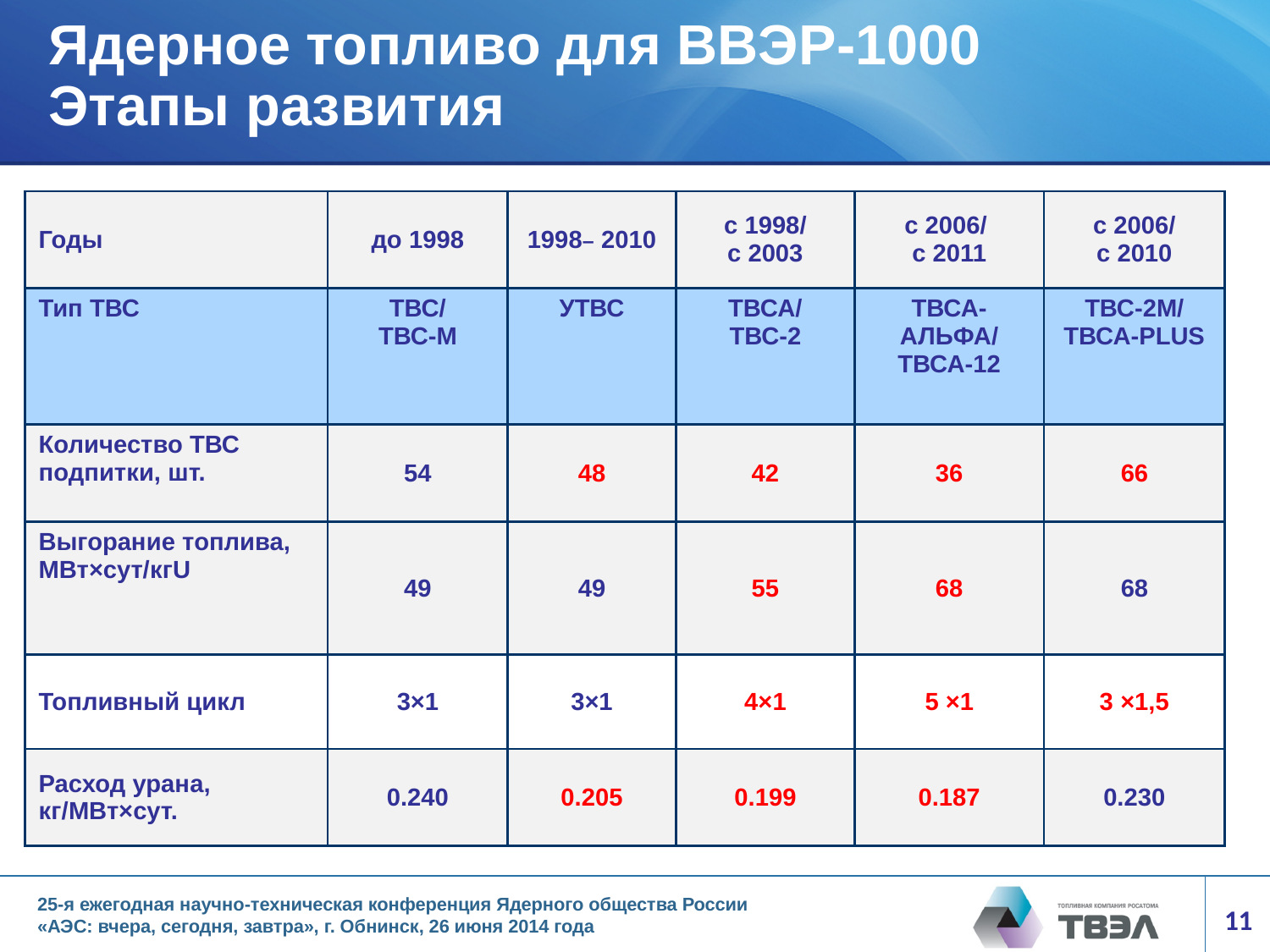

# Ядерное топливо для ВВЭР-1000 Этапы развития
| Годы | до 1998 | 1998– 2010 | с 1998/ с 2003 | с 2006/ с 2011 | с 2006/ с 2010 |
| --- | --- | --- | --- | --- | --- |
| Тип ТВС | ТВС/ ТВС-М | УТВС | ТВСА/ ТВС-2 | ТВСА-АЛЬФА/ ТВСА-12 | ТВС-2М/ ТВСА-PLUS |
| Количество ТВС подпитки, шт. | 54 | 48 | 42 | 36 | 66 |
| Выгорание топлива, МВт×сут/кгU | 49 | 49 | 55 | 68 | 68 |
| Топливный цикл | 3×1 | 3×1 | 4×1 | 5 ×1 | 3 ×1,5 |
| Расход урана, кг/МВт×сут. | 0.240 | 0.205 | 0.199 | 0.187 | 0.230 |